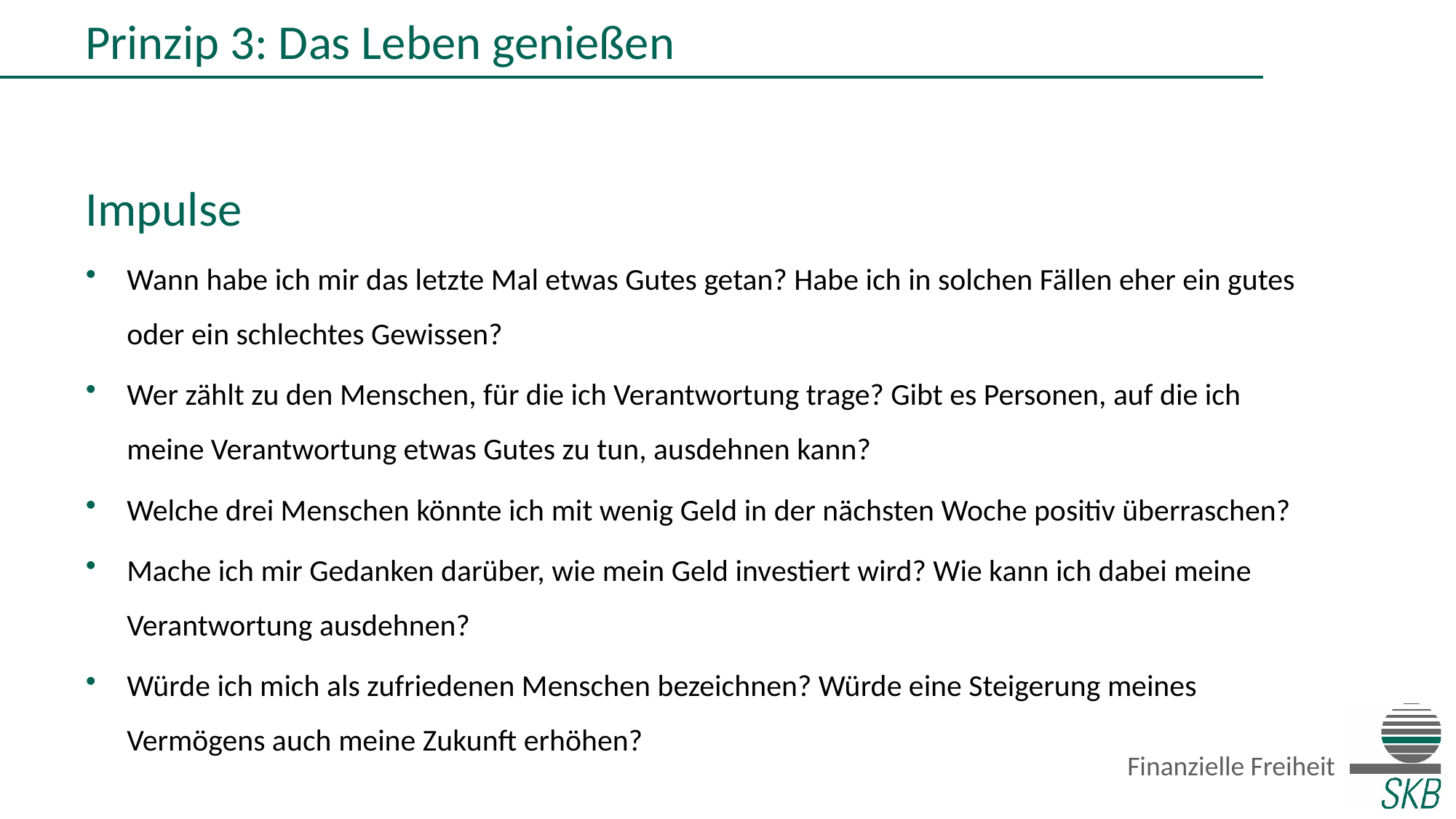

Prinzip 3: Das Leben genießen
Impulse
Wann habe ich mir das letzte Mal etwas Gutes getan? Habe ich in solchen Fällen eher ein gutes oder ein schlechtes Gewissen?
Wer zählt zu den Menschen, für die ich Verantwortung trage? Gibt es Personen, auf die ich meine Verantwortung etwas Gutes zu tun, ausdehnen kann?
Welche drei Menschen könnte ich mit wenig Geld in der nächsten Woche positiv überraschen?
Mache ich mir Gedanken darüber, wie mein Geld investiert wird? Wie kann ich dabei meine Verantwortung ausdehnen?
Würde ich mich als zufriedenen Menschen bezeichnen? Würde eine Steigerung meines Vermögens auch meine Zukunft erhöhen?